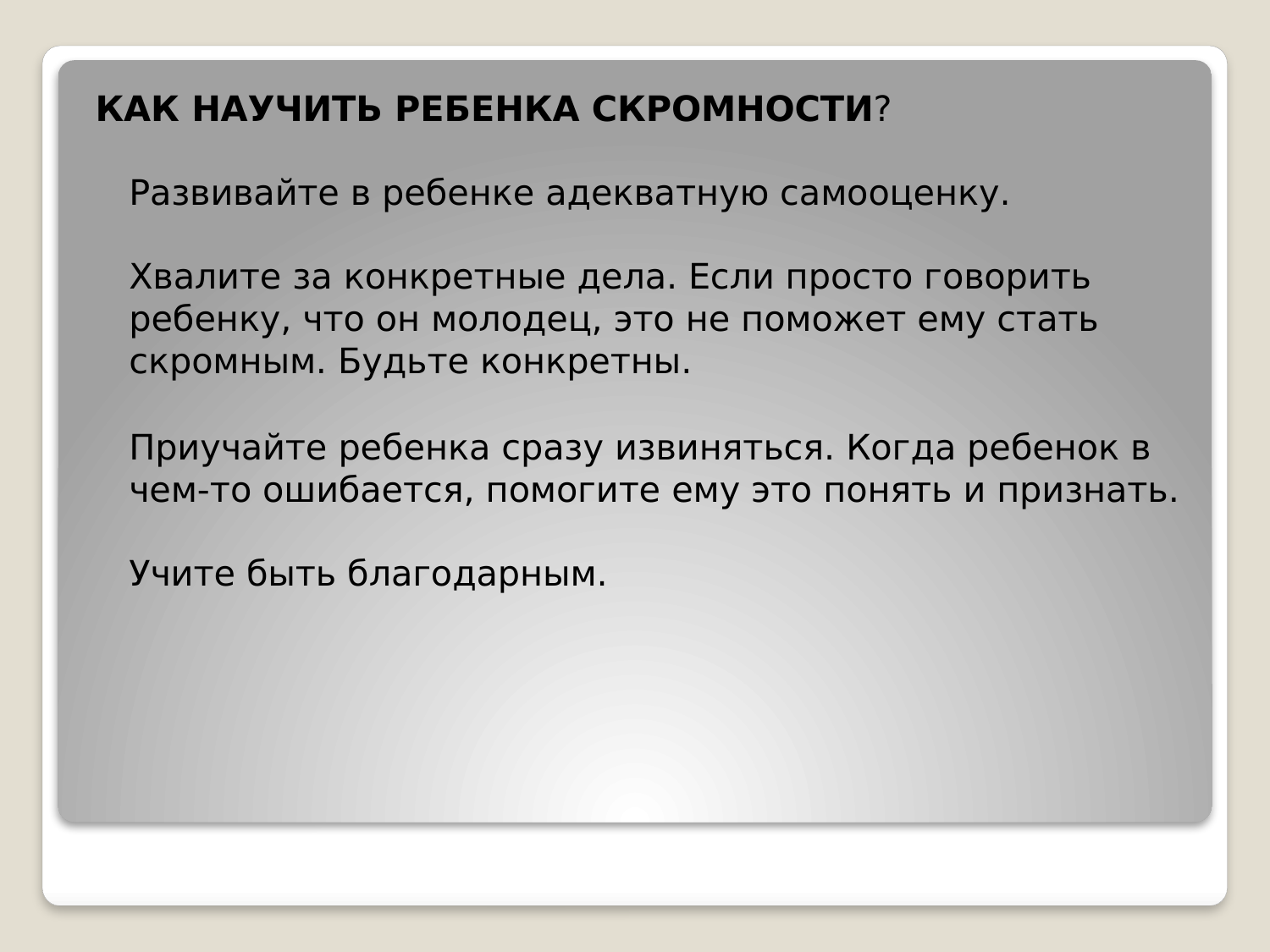

КАК НАУЧИТЬ РЕБЕНКА СКРОМНОСТИ?
Развивайте в ребенке адекватную самооценку.
Хвалите за конкретные дела. Если просто говорить ребенку, что он молодец, это не поможет ему стать скромным. Будьте конкретны.
Приучайте ребенка сразу извиняться. Когда ребенок в чем-то ошибается, помогите ему это понять и признать.
Учите быть благодарным.

#